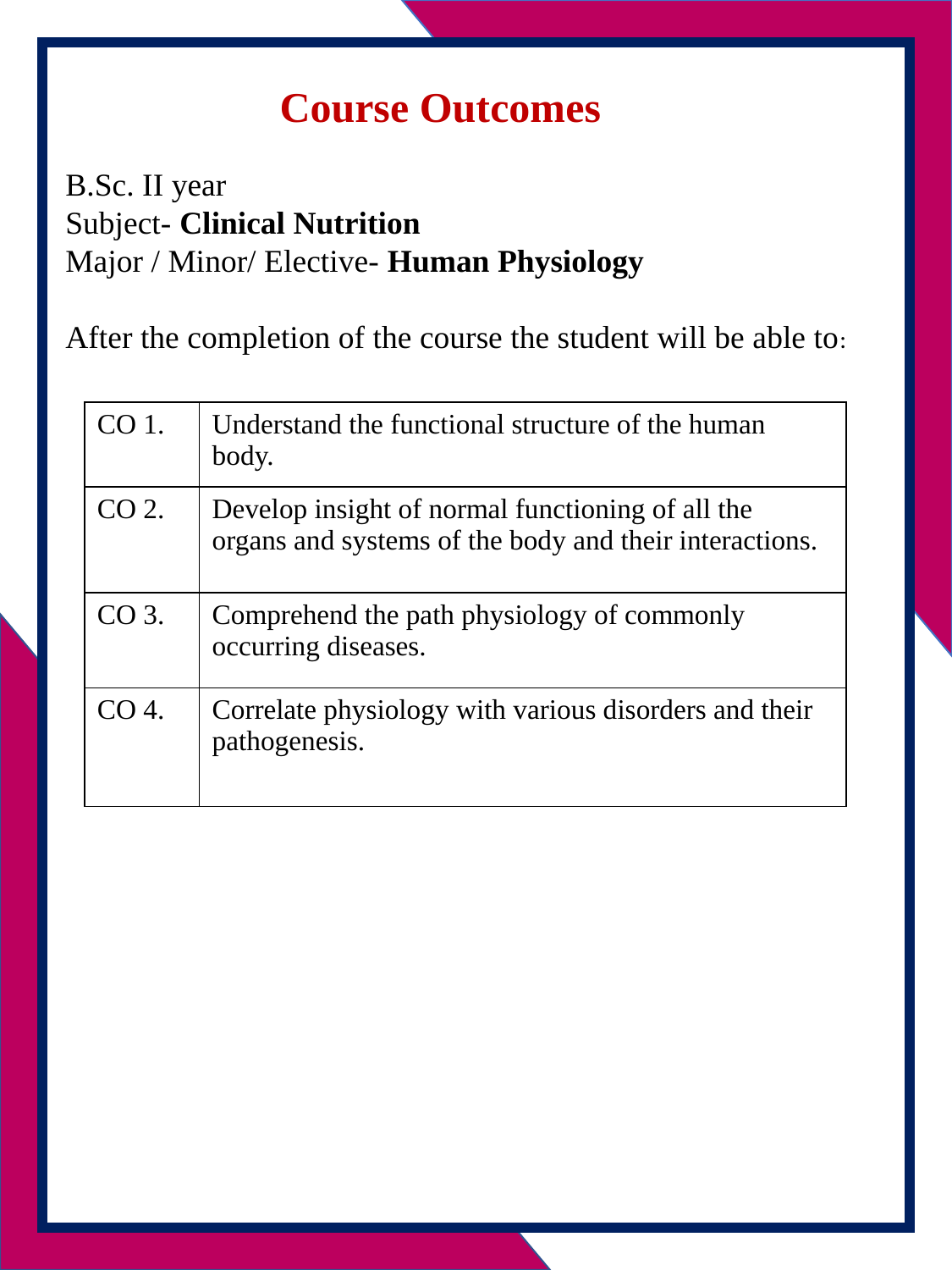

B.Sc. II year
Subject- Clinical Nutrition
Major / Minor/ Elective- Human Physiology

After the completion of the course the student will be able to:
Course Outcomes
| CO 1. | Understand the functional structure of the human body. |
| --- | --- |
| CO 2. | Develop insight of normal functioning of all the organs and systems of the body and their interactions. |
| CO 3. | Comprehend the path physiology of commonly occurring diseases. |
| CO 4. | Correlate physiology with various disorders and their pathogenesis. |